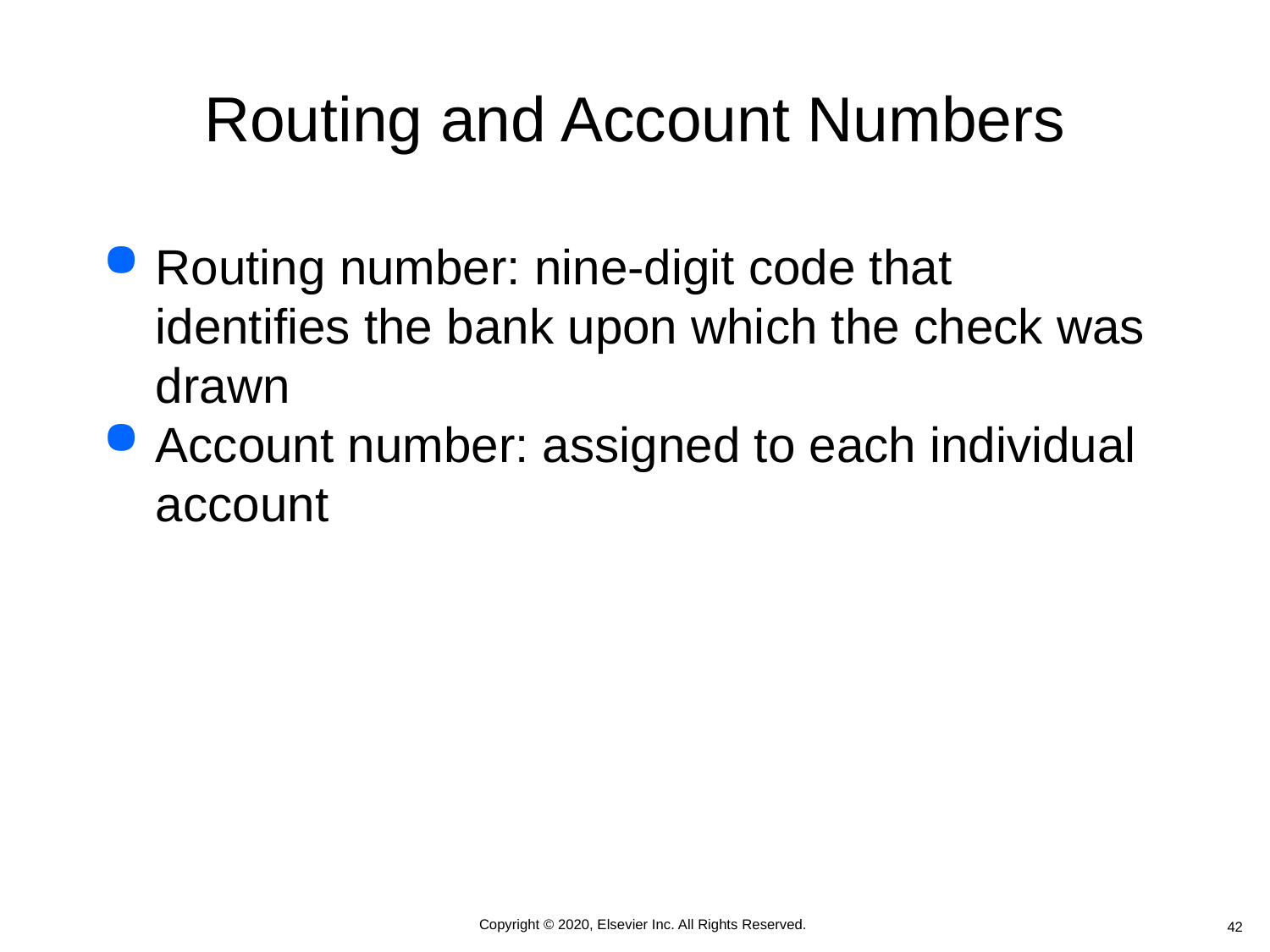

# Routing and Account Numbers
Routing number: nine-digit code that identifies the bank upon which the check was drawn
Account number: assigned to each individual account